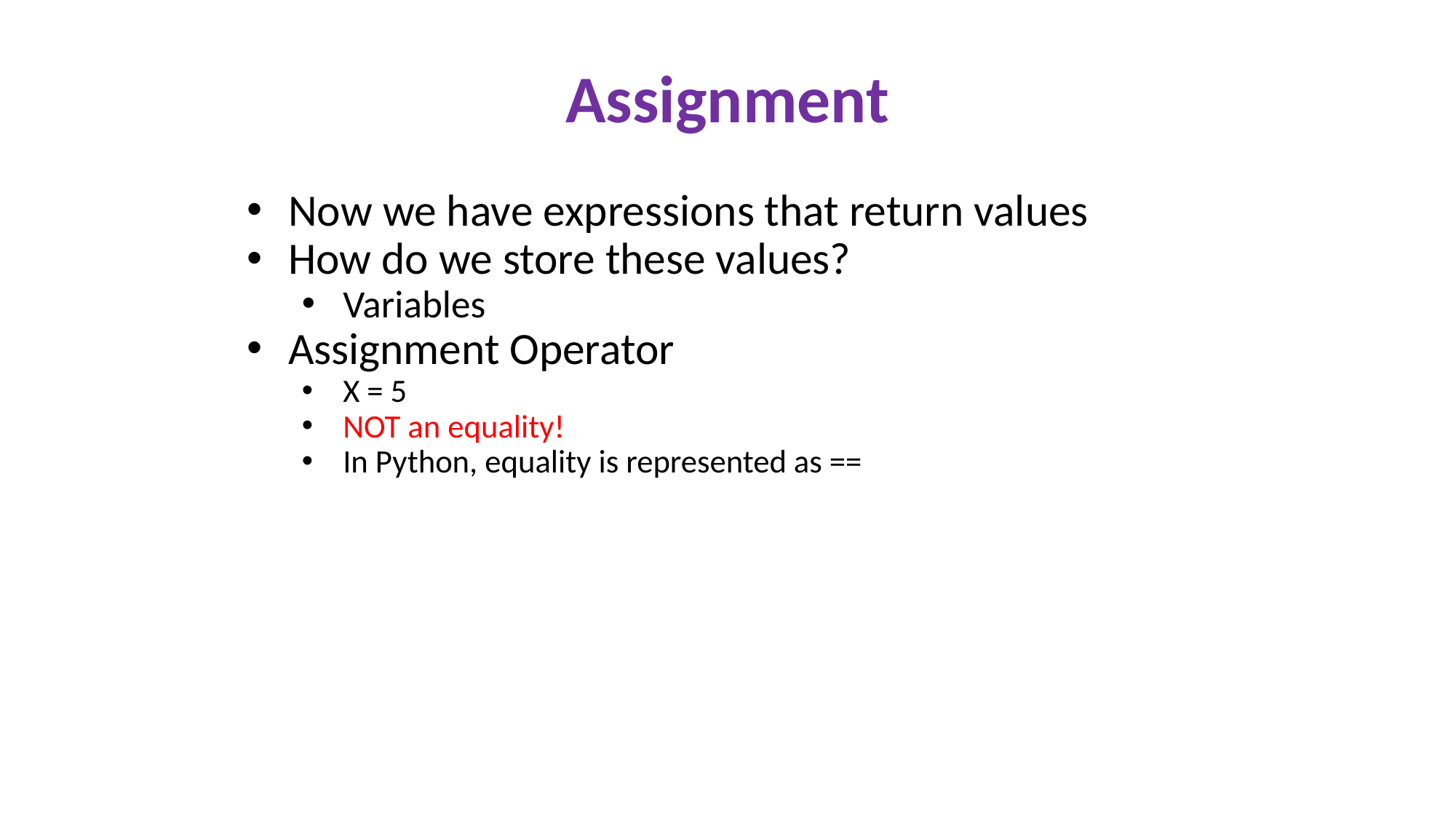

# Assignment
Now we have expressions that return values
How do we store these values?
Variables
Assignment Operator
X = 5
NOT an equality!
In Python, equality is represented as ==